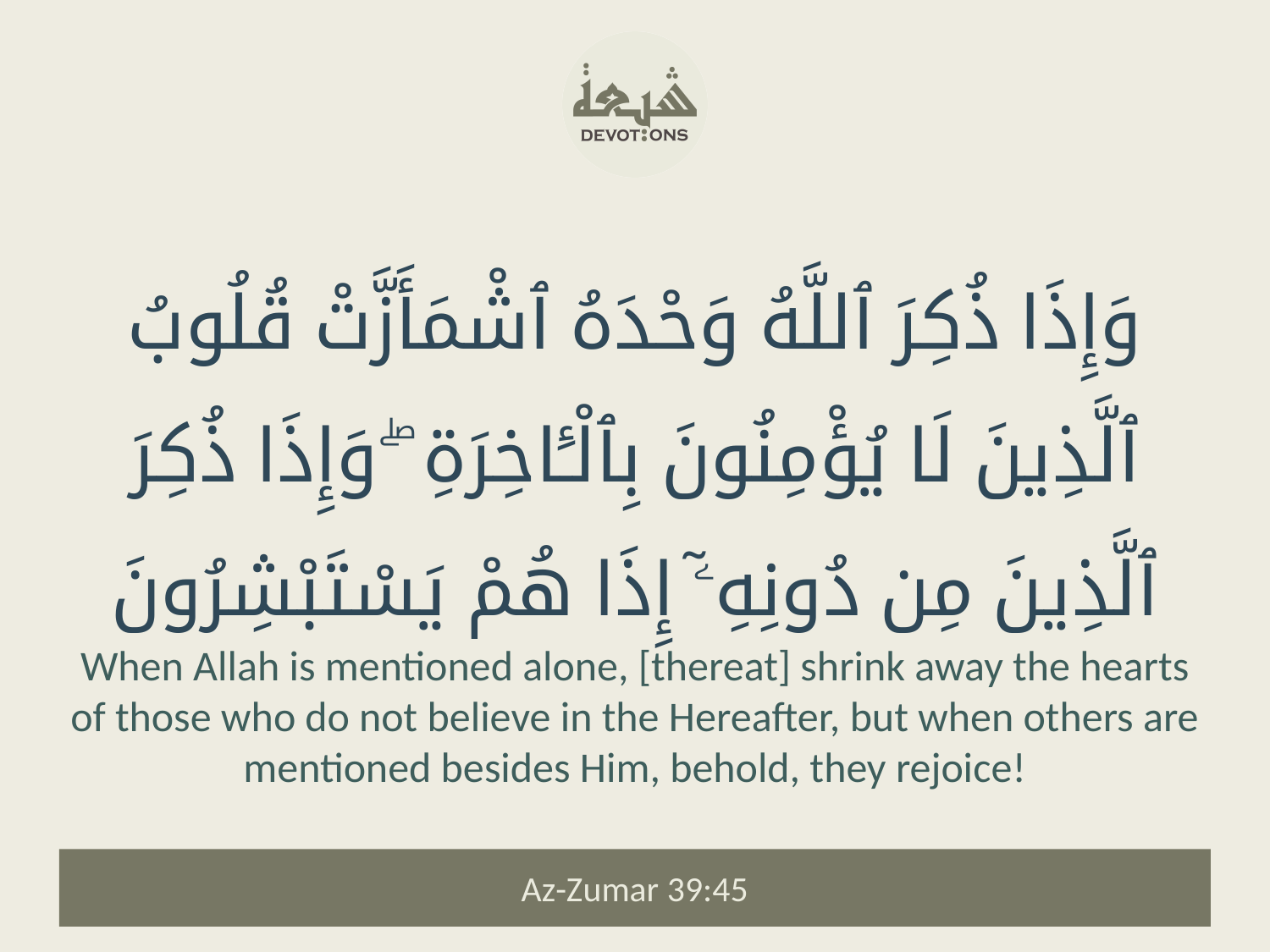

وَإِذَا ذُكِرَ ٱللَّهُ وَحْدَهُ ٱشْمَأَزَّتْ قُلُوبُ ٱلَّذِينَ لَا يُؤْمِنُونَ بِٱلْـَٔاخِرَةِ ۖ وَإِذَا ذُكِرَ ٱلَّذِينَ مِن دُونِهِۦٓ إِذَا هُمْ يَسْتَبْشِرُونَ
When Allah is mentioned alone, [thereat] shrink away the hearts of those who do not believe in the Hereafter, but when others are mentioned besides Him, behold, they rejoice!
Az-Zumar 39:45